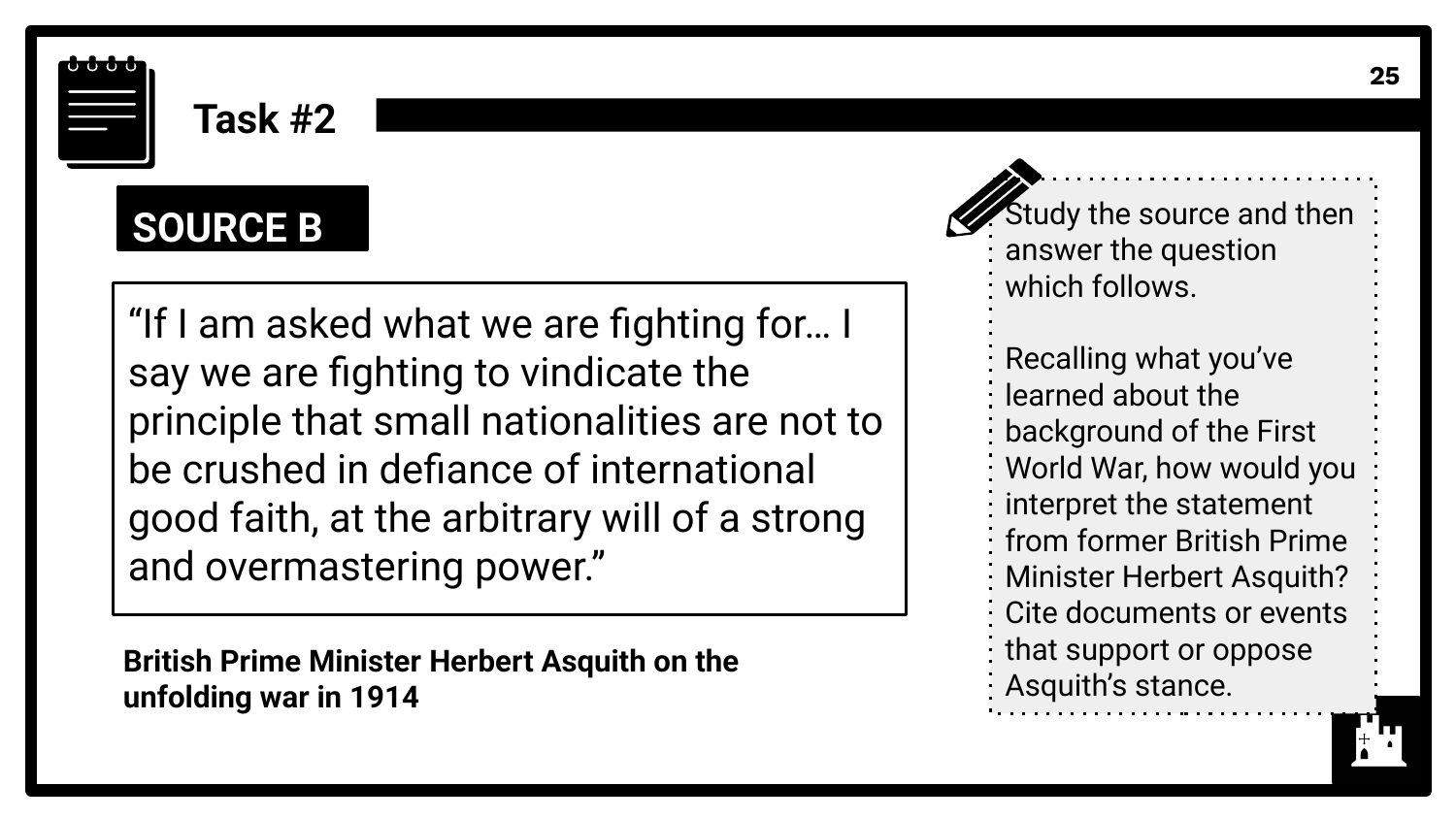

25

Task #2

Study the source and then answer the question which follows.

Recalling what you’ve learned about the background of the First World War, how would you interpret the statement from former British Prime Minister Herbert Asquith? Cite documents or events that support or oppose Asquith’s stance.

SOURCE B
“If I am asked what we are fighting for… I say we are fighting to vindicate the principle that small nationalities are not to be crushed in defiance of international good faith, at the arbitrary will of a strong and overmastering power.”
British Prime Minister Herbert Asquith on the unfolding war in 1914